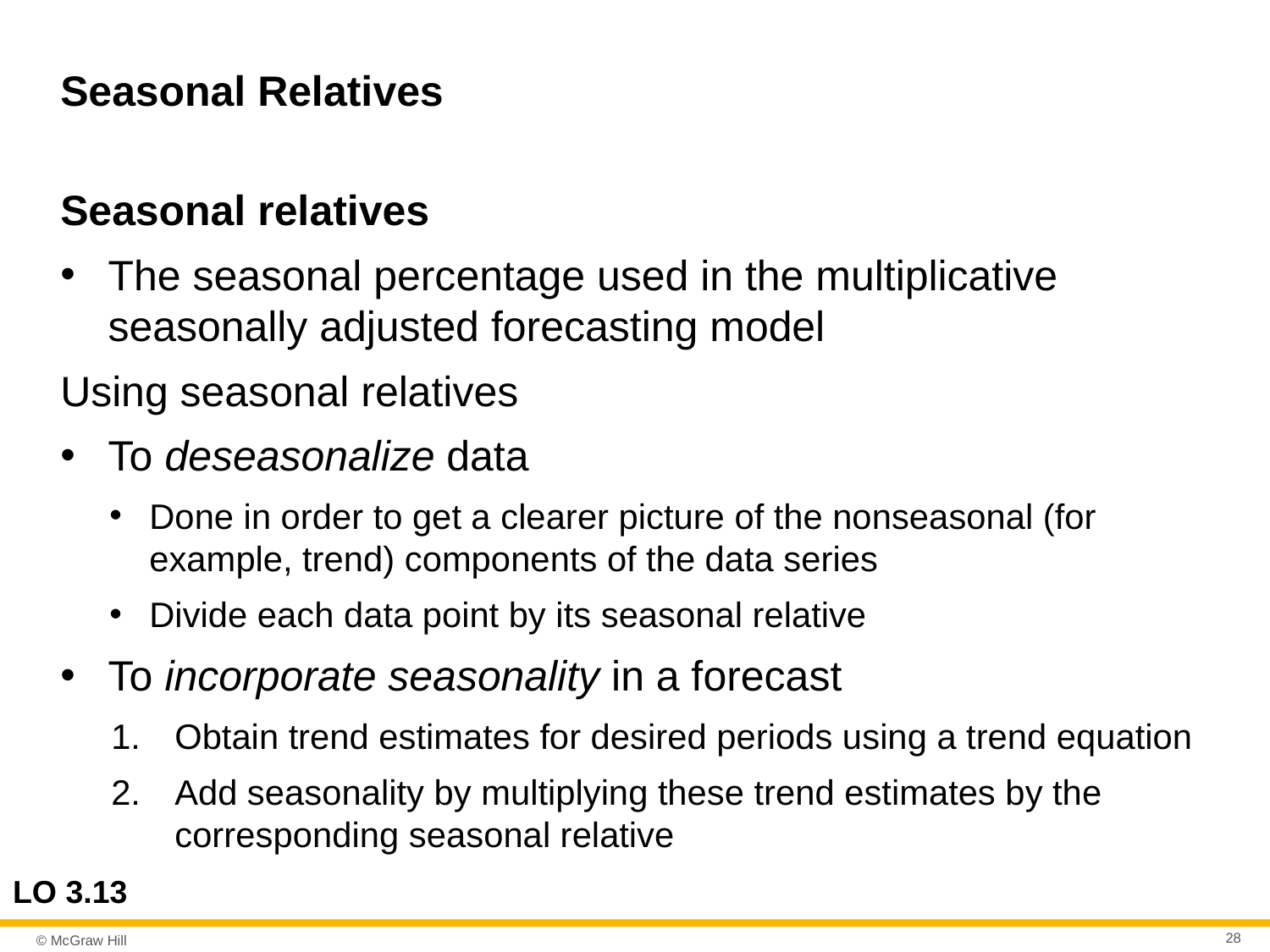

# Seasonal Relatives
Seasonal relatives
The seasonal percentage used in the multiplicative seasonally adjusted forecasting model
Using seasonal relatives
To deseasonalize data
Done in order to get a clearer picture of the nonseasonal (for example, trend) components of the data series
Divide each data point by its seasonal relative
To incorporate seasonality in a forecast
Obtain trend estimates for desired periods using a trend equation
Add seasonality by multiplying these trend estimates by the corresponding seasonal relative
LO 3.13